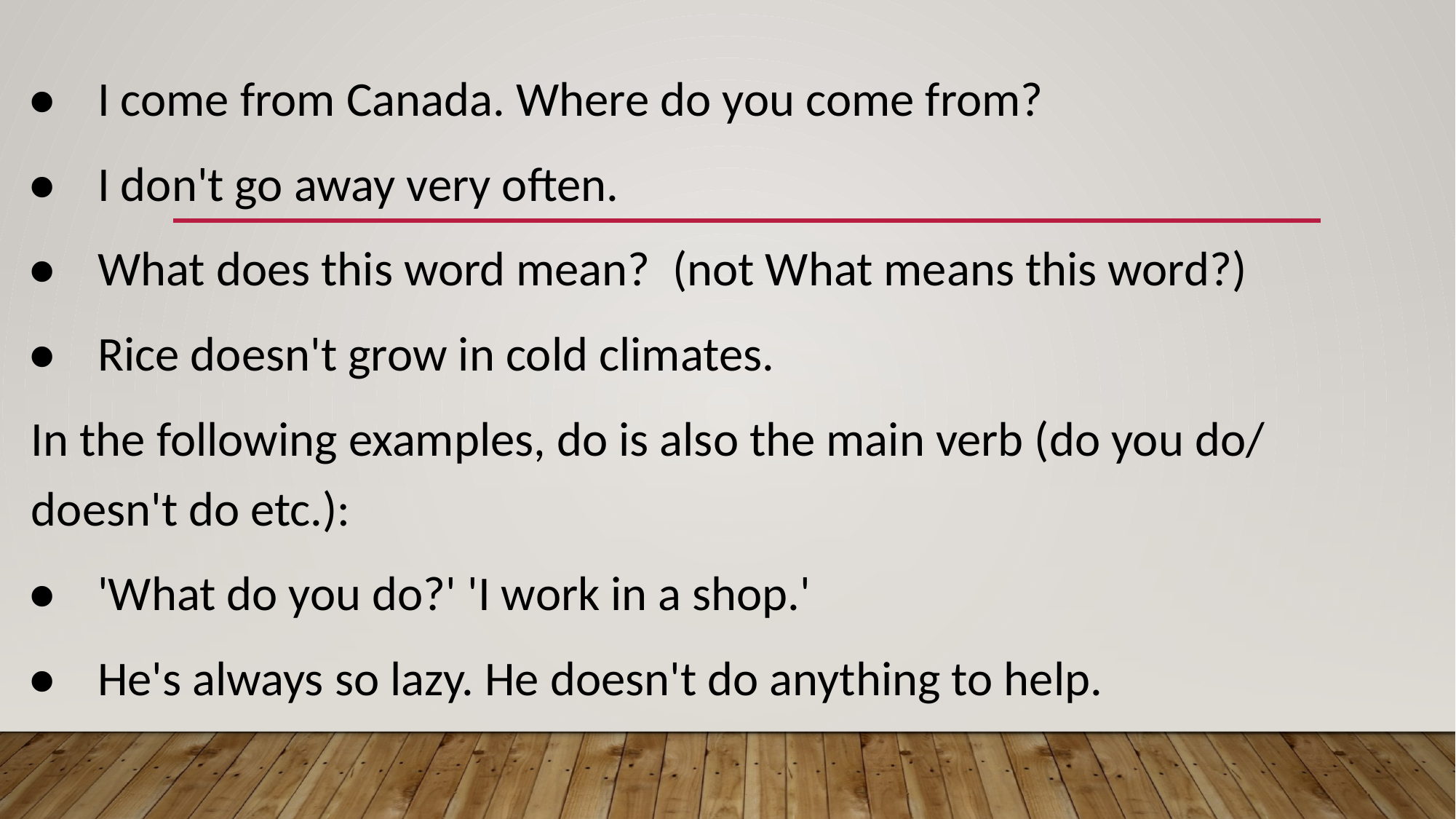

⦁    I come from Canada. Where do you come from?
⦁    I don't go away very often.
⦁    What does this word mean?  (not What means this word?)
⦁    Rice doesn't grow in cold climates.
In the following examples, do is also the main verb (do you do/ doesn't do etc.):
⦁    'What do you do?' 'I work in a shop.'
⦁    He's always so lazy. He doesn't do anything to help.

#